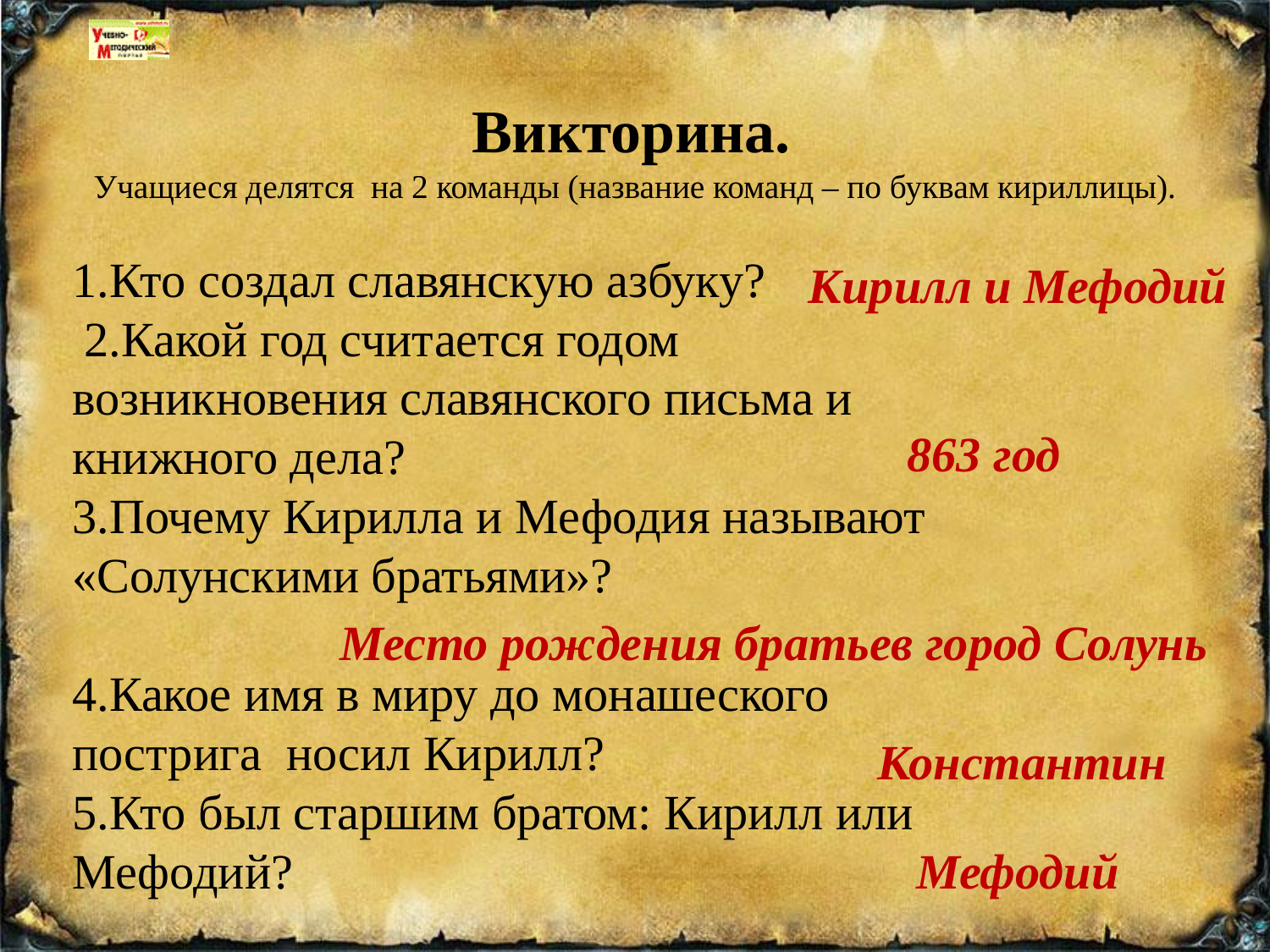

# Викторина. Учащиеся делятся  на 2 команды (название команд – по буквам кириллицы).
1.Кто создал славянскую азбуку?
 2.Какой год считается годом возникновения славянского письма и книжного дела?
3.Почему Кирилла и Мефодия называют «Солунскими братьями»?

4.Какое имя в миру до монашеского пострига  носил Кирилл?
5.Кто был старшим братом: Кирилл или Мефодий?
Кирилл и Мефодий
863 год
Место рождения братьев город Солунь
Константин
Мефодий